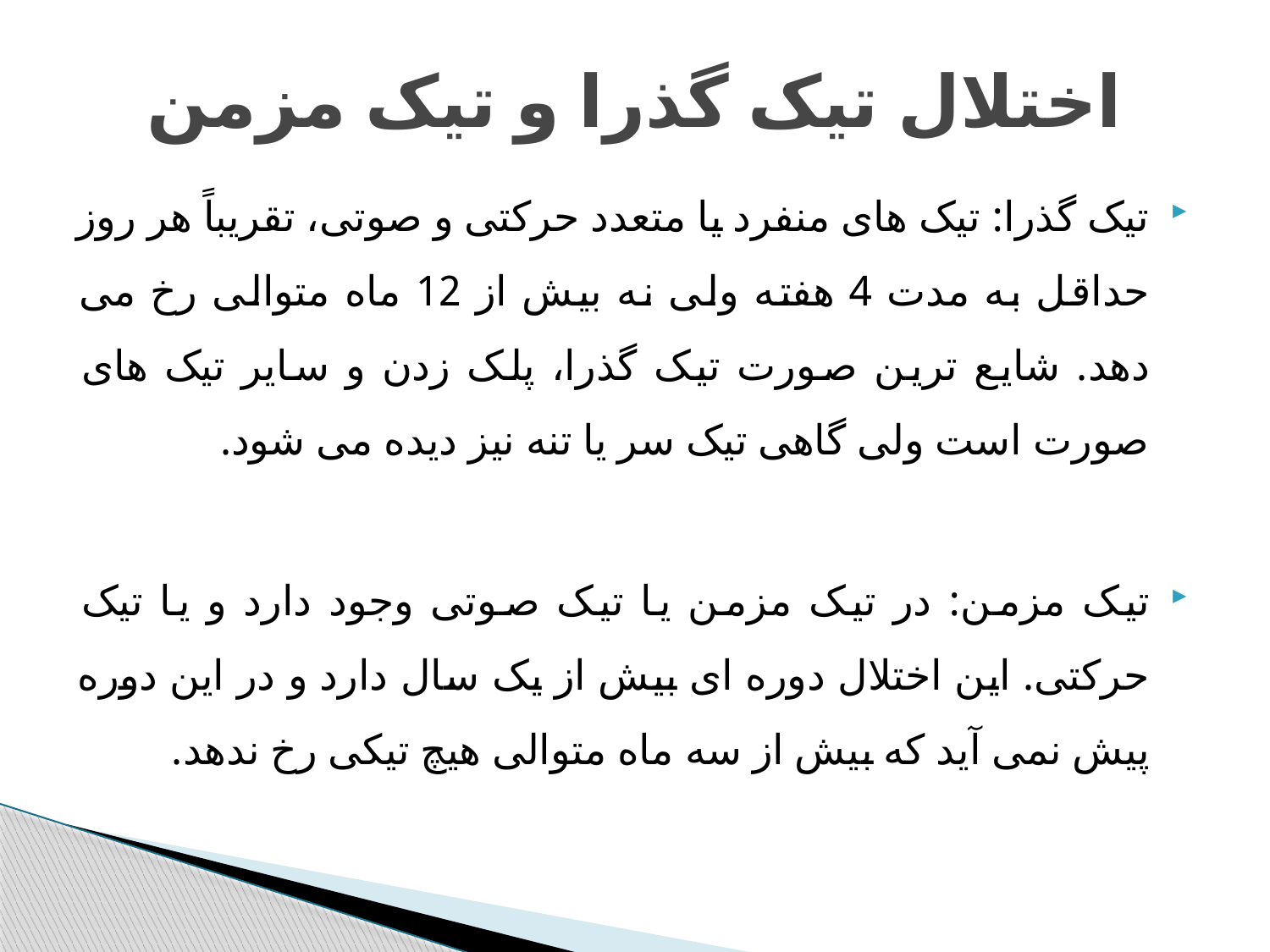

# اختلال تیک گذرا و تیک مزمن
تیک گذرا: تیک های منفرد یا متعدد حرکتی و صوتی، تقریباً هر روز حداقل به مدت 4 هفته ولی نه بیش از 12 ماه متوالی رخ می دهد. شایع ترین صورت تیک گذرا، پلک زدن و سایر تیک های صورت است ولی گاهی تیک سر یا تنه نیز دیده می شود.

تیک مزمن: در تیک مزمن یا تیک صوتی وجود دارد و یا تیک حرکتی. این اختلال دوره ای بیش از یک سال دارد و در این دوره پیش نمی آید که بیش از سه ماه متوالی هیچ تیکی رخ ندهد.